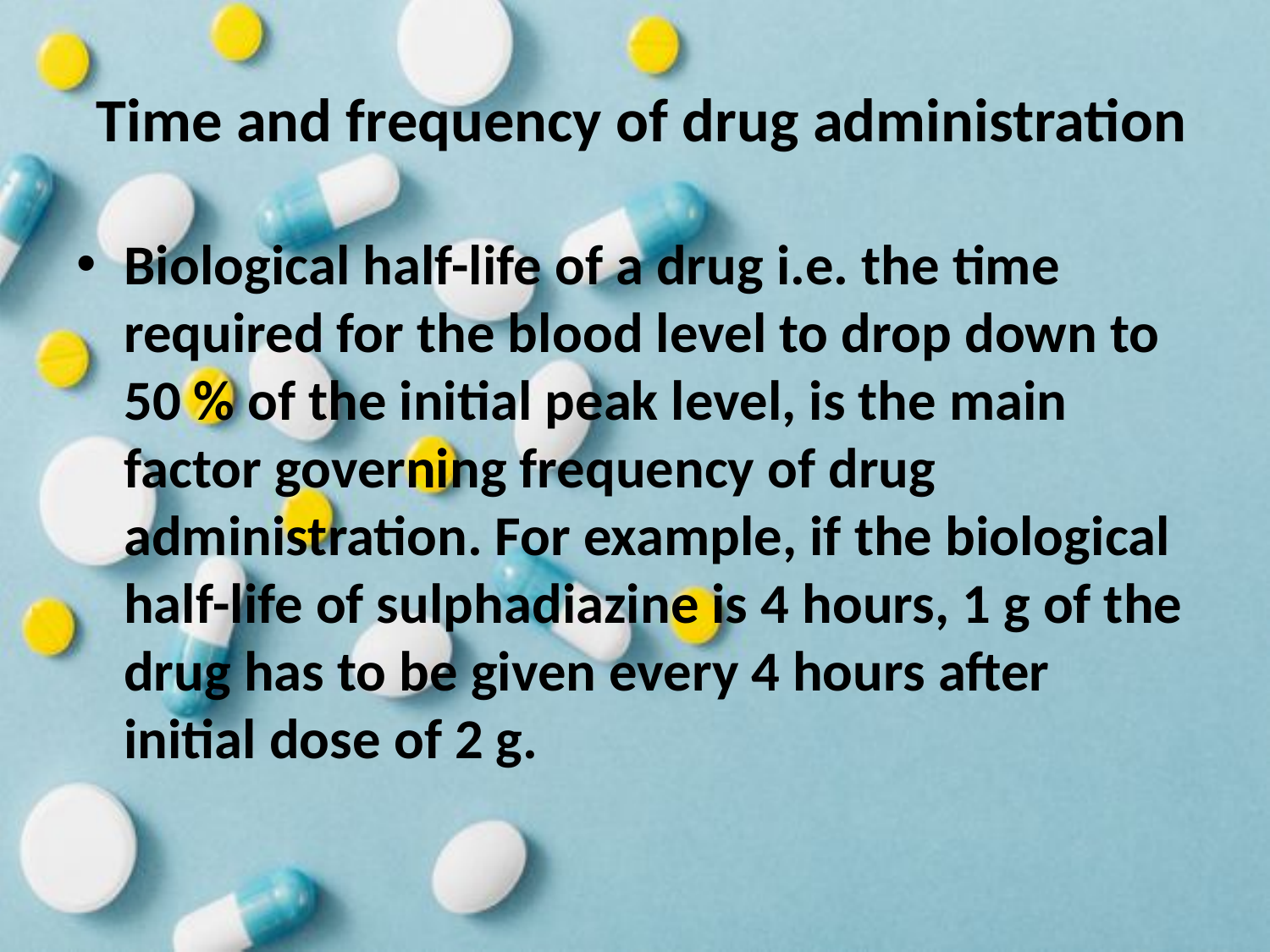

# Time and frequency of drug administration
Biological half-life of a drug i.e. the time required for the blood level to drop down to 50 % of the initial peak level, is the main factor governing frequency of drug administration. For example, if the biological half-life of sulphadiazine is 4 hours, 1 g of the drug has to be given every 4 hours after initial dose of 2 g.